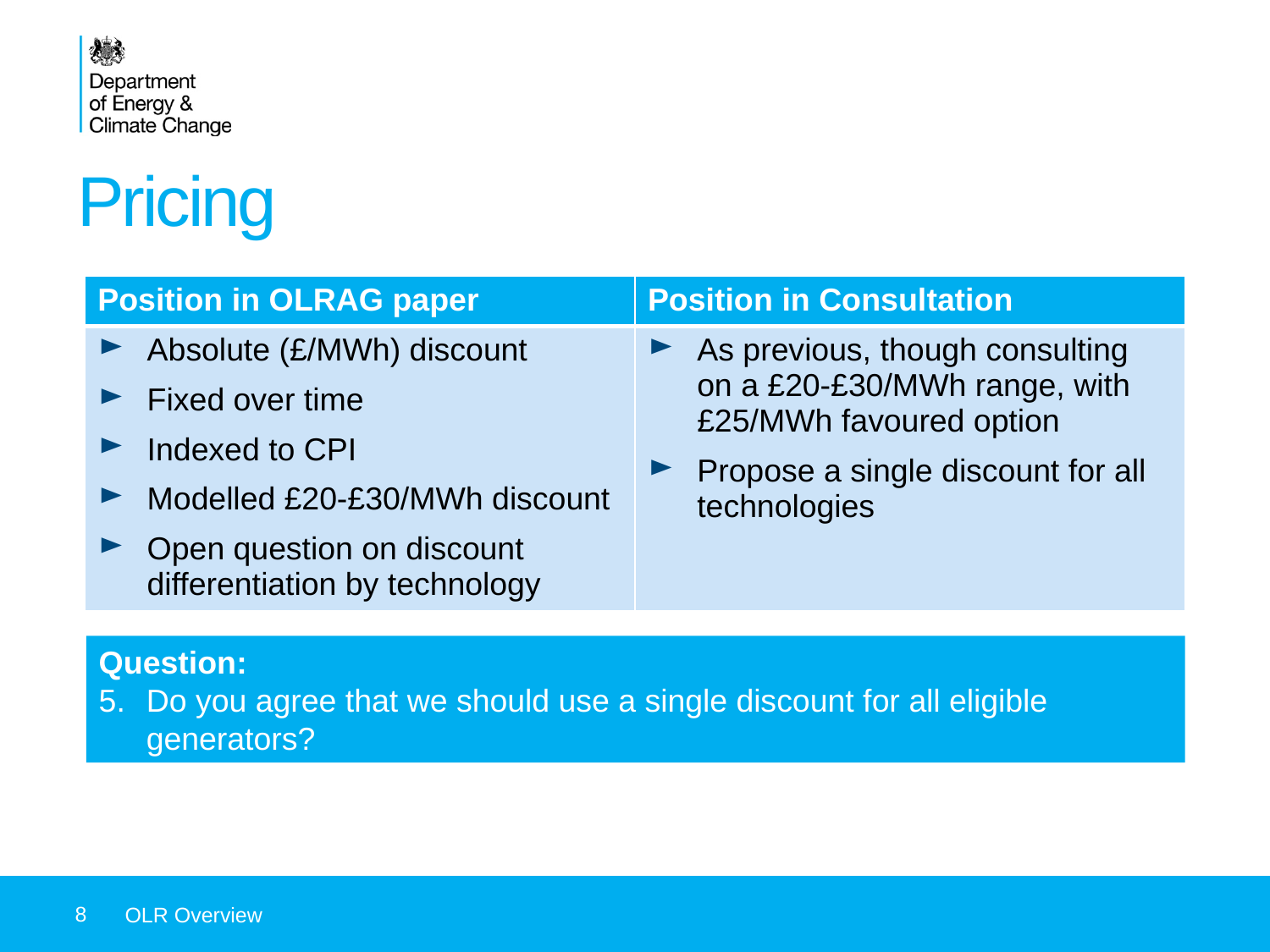

# Pricing
| Position in OLRAG paper | Position in Consultation |
| --- | --- |
| Absolute (£/MWh) discount Fixed over time Indexed to CPI Modelled £20-£30/MWh discount Open question on discount differentiation by technology | As previous, though consulting on a £20-£30/MWh range, with £25/MWh favoured option Propose a single discount for all technologies |
Question:
Do you agree that we should use a single discount for all eligible generators?
8
OLR Overview